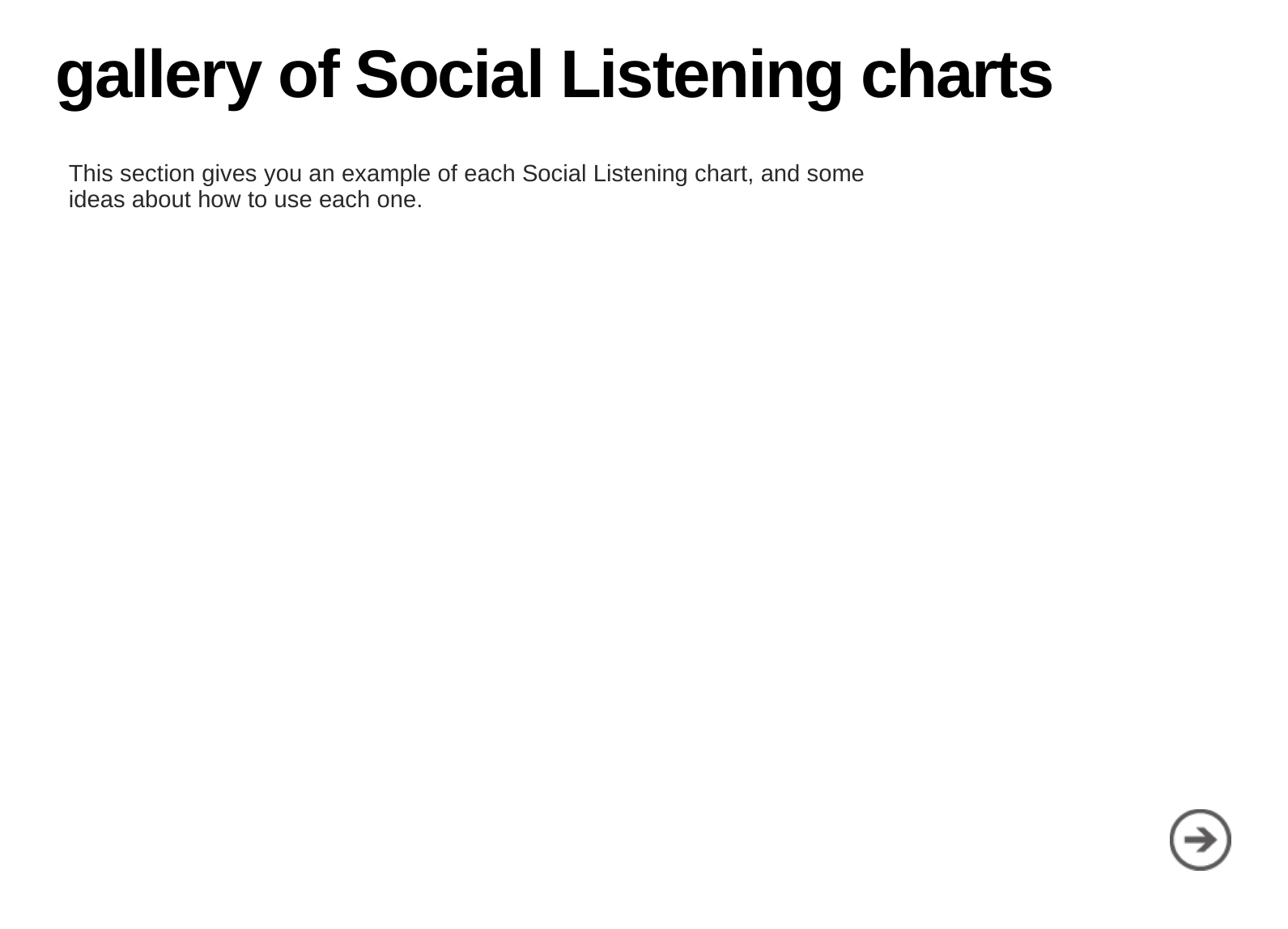

# gallery of Social Listening charts
This section gives you an example of each Social Listening chart, and some ideas about how to use each one.